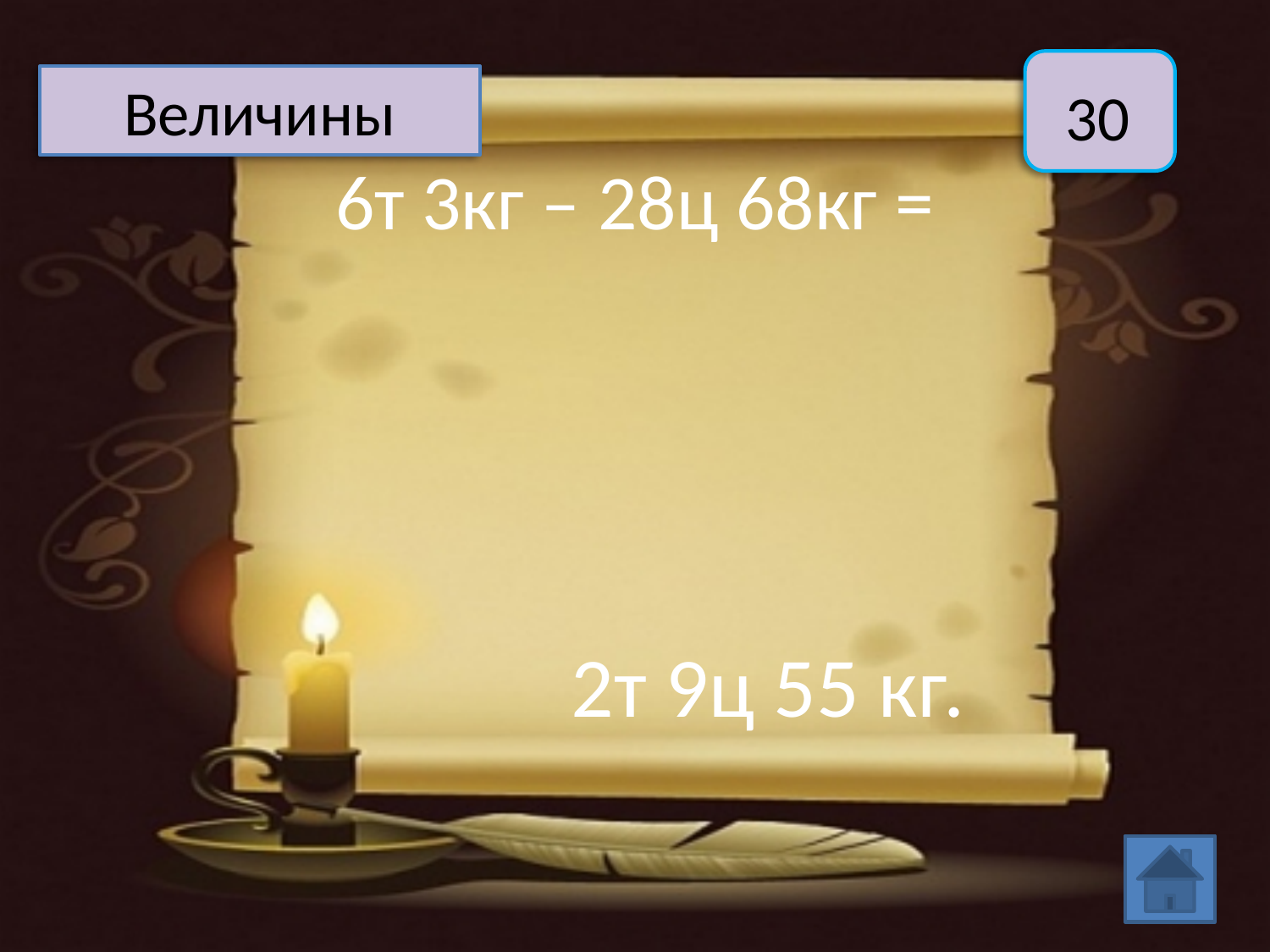

Величины
30
6т 3кг – 28ц 68кг =
2т 9ц 55 кг.